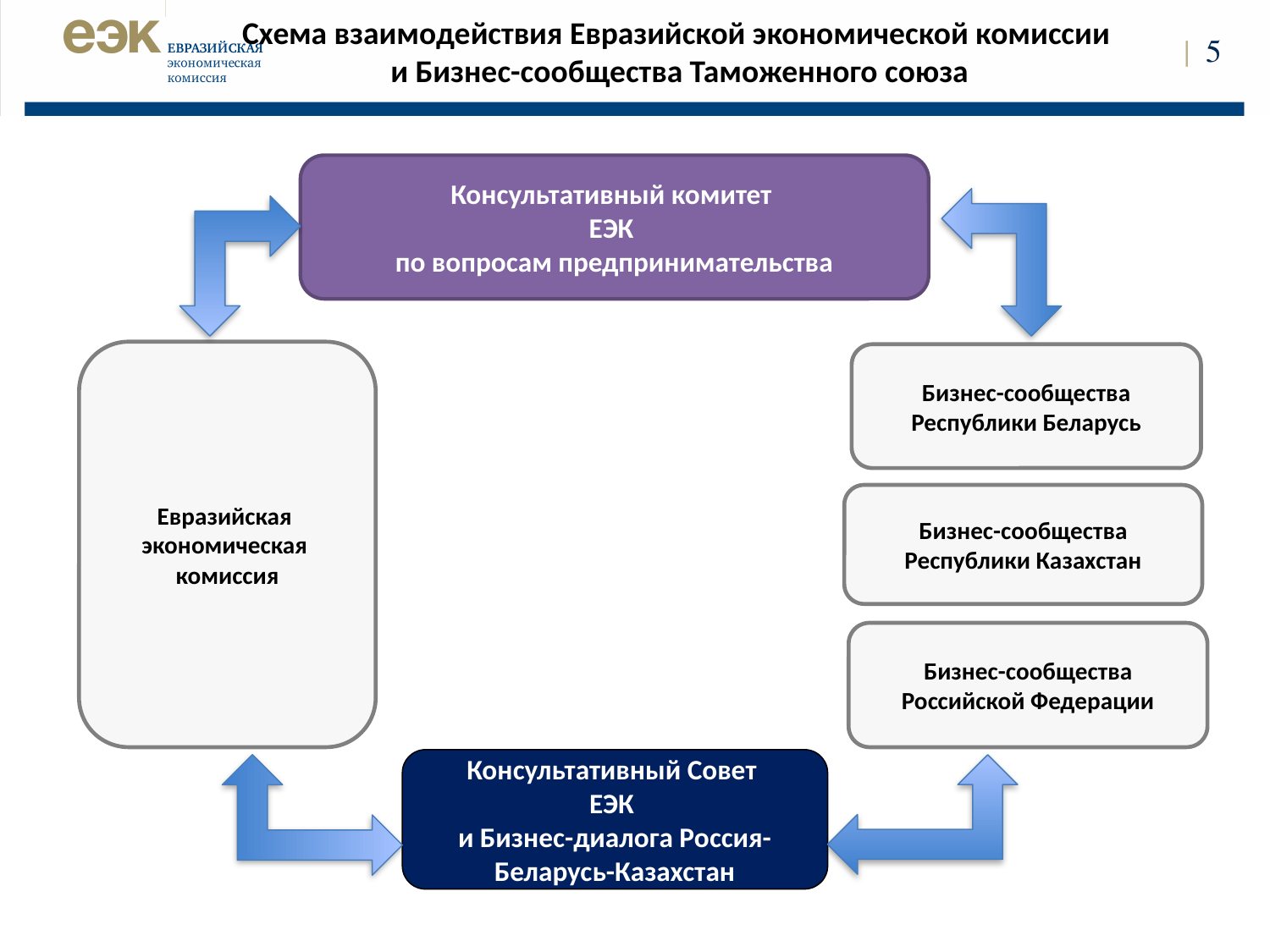

Схема взаимодействия Евразийской экономической комиссии
и Бизнес-сообщества Таможенного союза
|  5
Консультативный комитет
ЕЭК
по вопросам предпринимательства

Евразийская
экономическая
комиссия
Бизнес-сообщества Республики Казахстан
Бизнес-сообщества Российской Федерации
Консультативный Совет
ЕЭК
и Бизнес-диалога Россия-Беларусь-Казахстан
Бизнес-сообщества Республики Беларусь